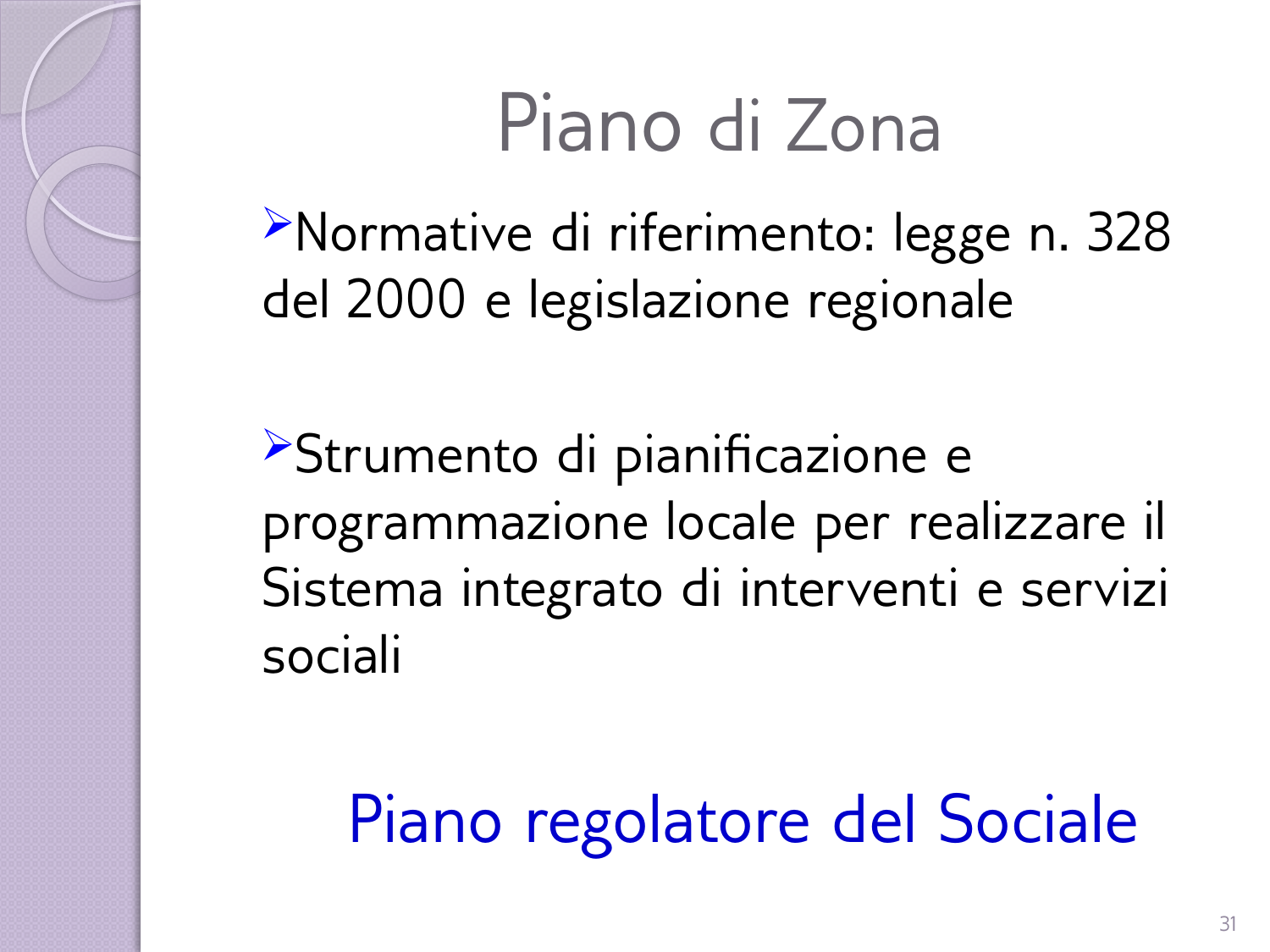

# Piano di Zona
Normative di riferimento: legge n. 328 del 2000 e legislazione regionale

Strumento di pianificazione e programmazione locale per realizzare il Sistema integrato di interventi e servizi sociali

Piano regolatore del Sociale
31